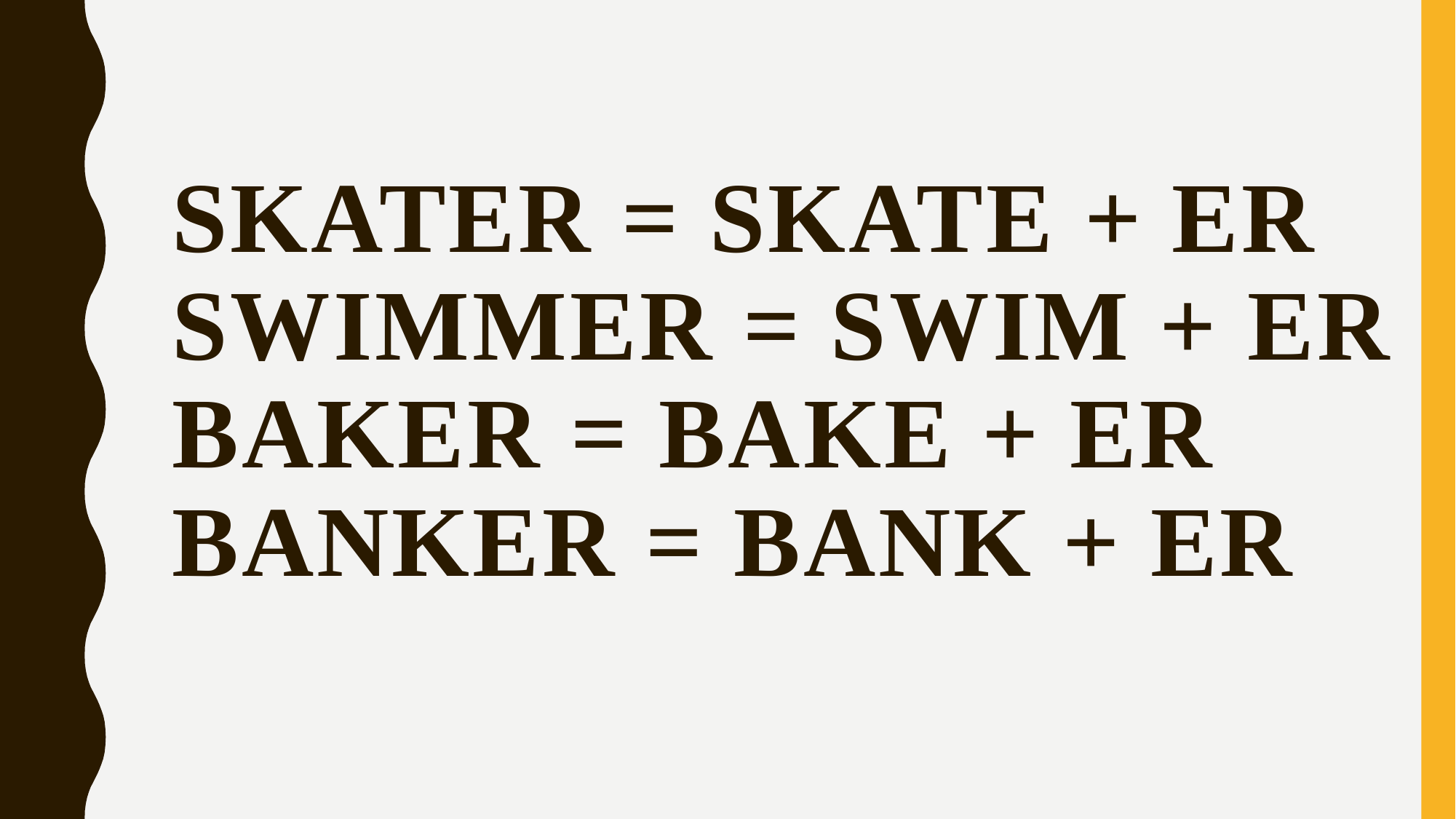

# Skater = skate + er swimmer = swim + er baker = bake + Er banker = Bank + er